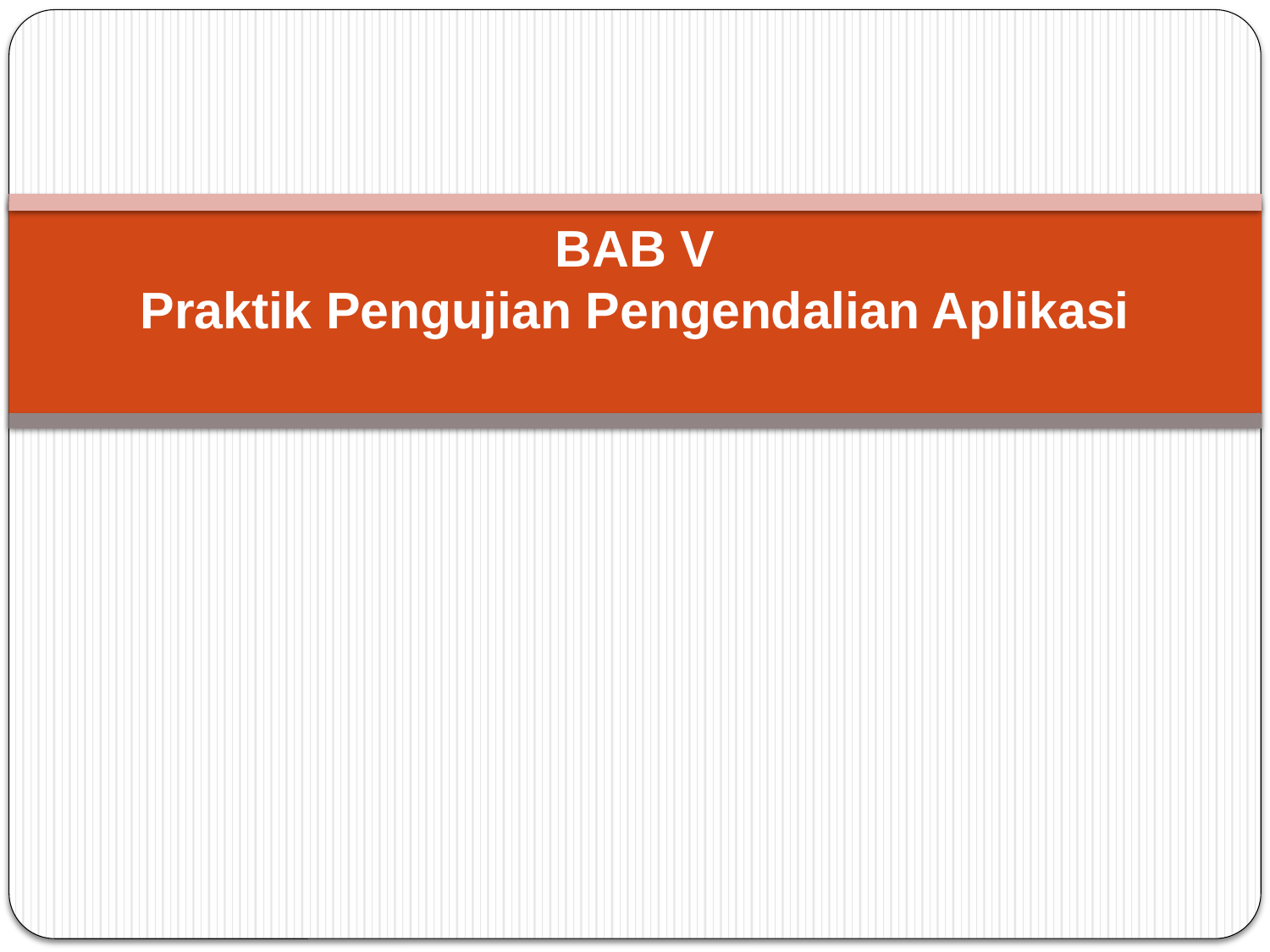

# BAB V Praktik Pengujian Pengendalian Aplikasi